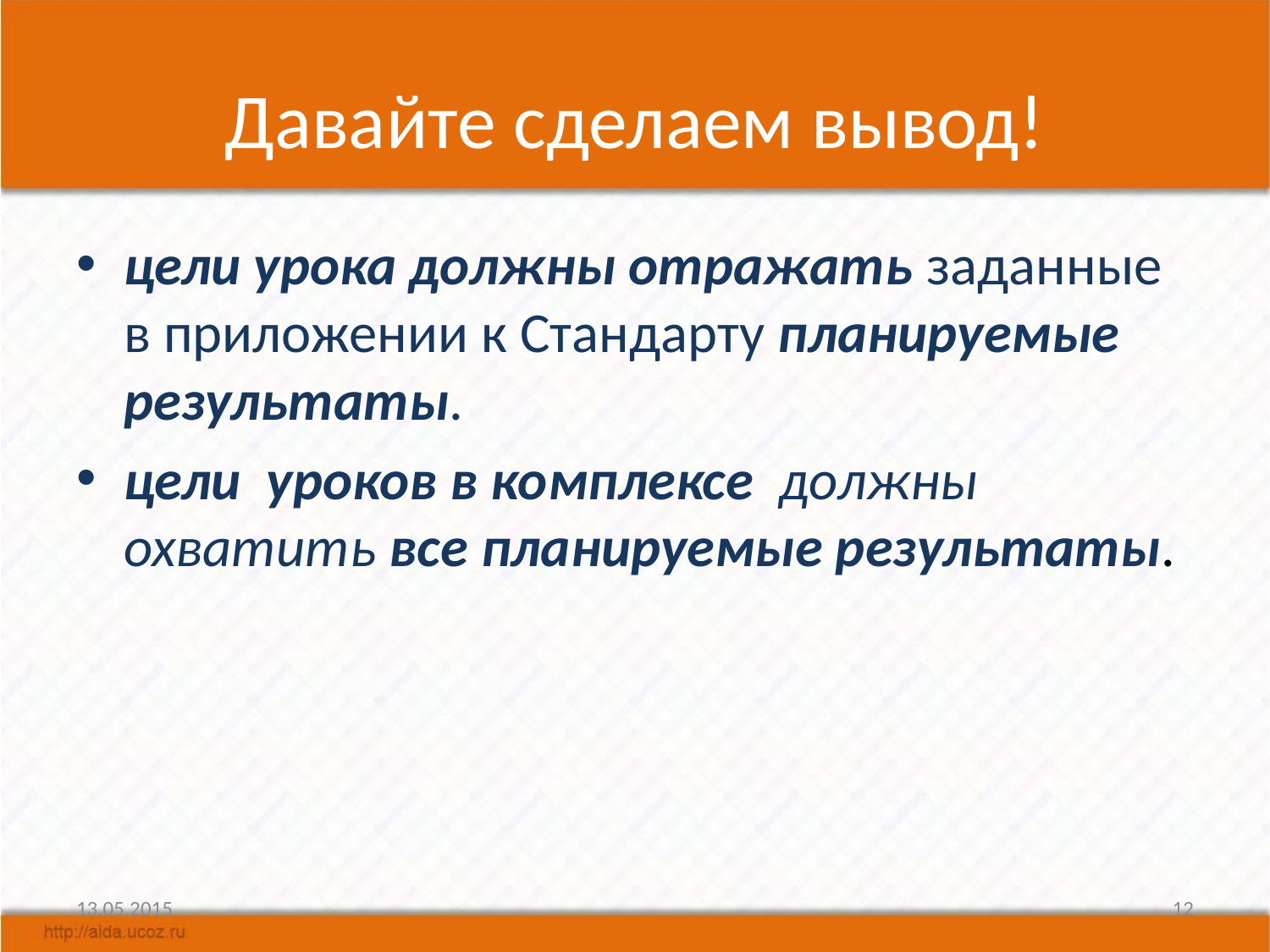

# Давайте сделаем вывод!
цели урока должны отражать заданные в приложении к Стандарту планируемые результаты.
цели  уроков в комплексе  должны охватить все планируемые результаты.
13.05.2015
12